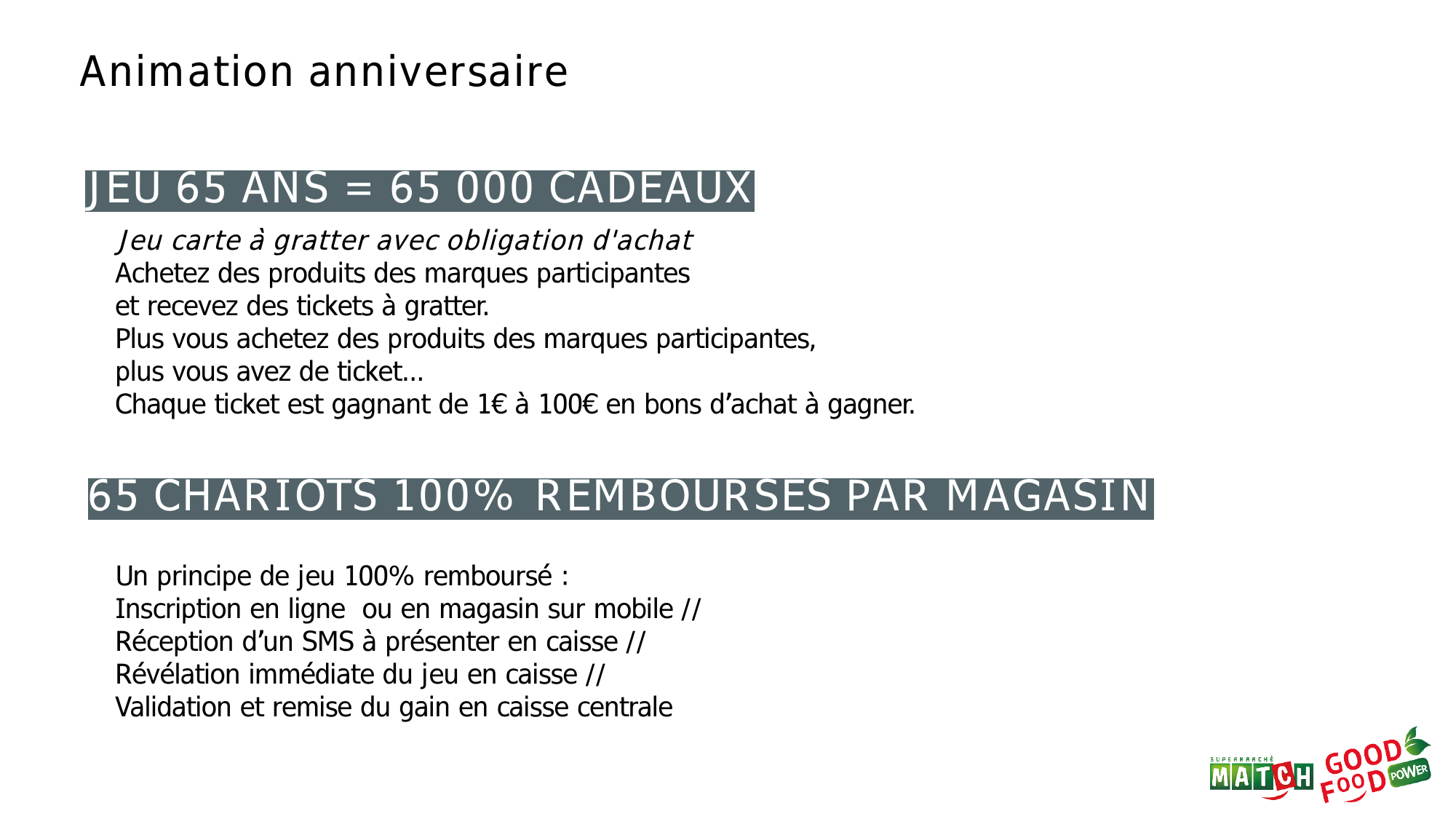

Animation anniversaire
JEU 65 ANS = 65 000 CADEAUX
Jeu carte à gratter avec obligation d'achat
Achetez des produits des marques participantes
et recevez des tickets à gratter.
Plus vous achetez des produits des marques participantes,
plus vous avez de ticket…
Chaque ticket est gagnant de 1€ à 100€ en bons d’achat à gagner.
65 CHARIOTS 100% REMBOURSES PAR MAGASIN
Un principe de jeu 100% remboursé :
Inscription en ligne  ou en magasin sur mobile //
Réception d’un SMS à présenter en caisse //
Révélation immédiate du jeu en caisse //
Validation et remise du gain en caisse centrale